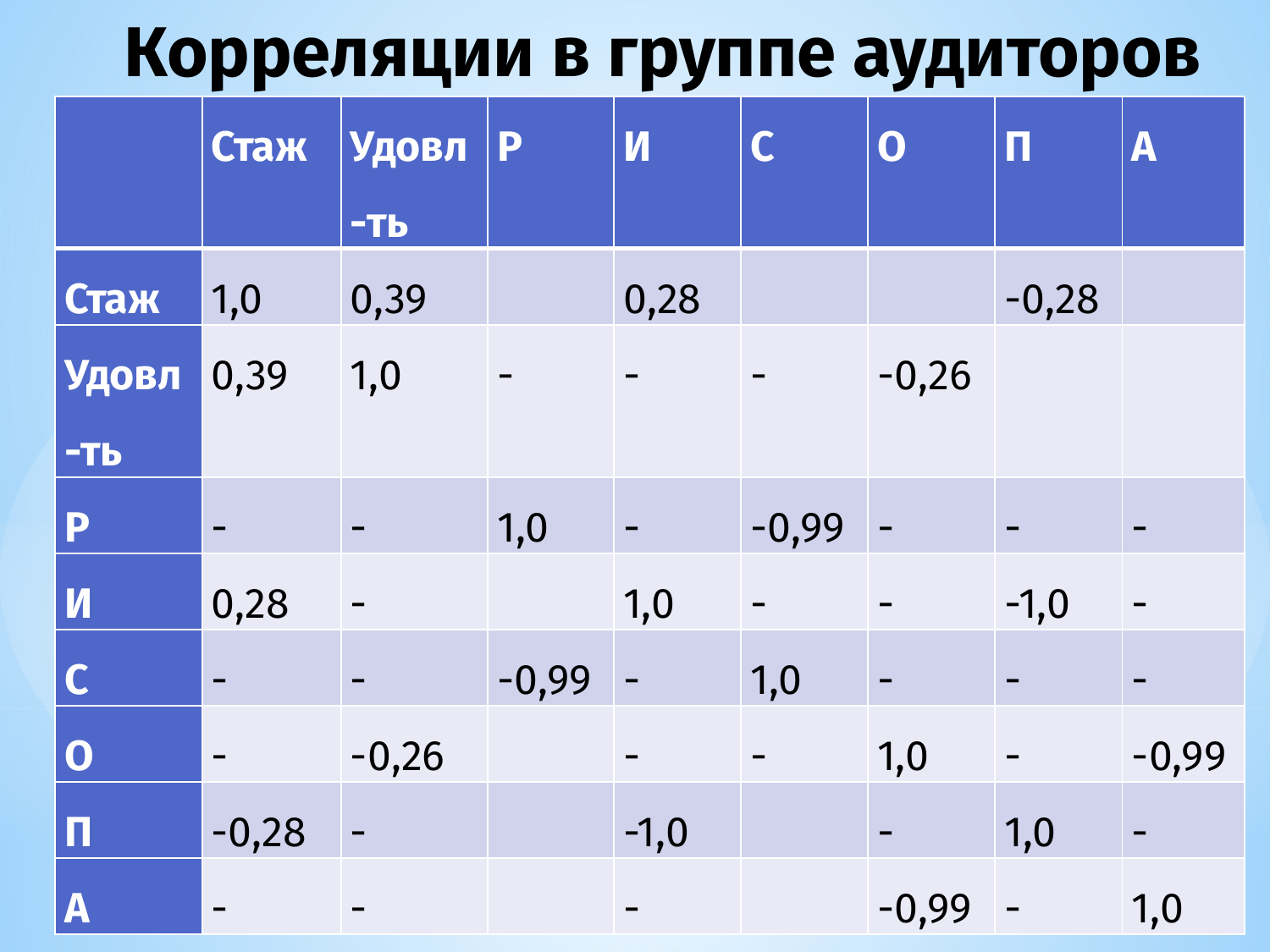

# Корреляции в группе аудиторов
|  | Стаж | Удовл-ть | Р | И | С | О | П | А |
| --- | --- | --- | --- | --- | --- | --- | --- | --- |
| Стаж | 1,0 | 0,39 |  | 0,28 |  |  | -0,28 |  |
| Удовл-ть | 0,39 | 1,0 | - | - | - | -0,26 |  |  |
| Р | - | - | 1,0 | - | -0,99 | - | - | - |
| И | 0,28 | - |  | 1,0 | - | - | -1,0 | - |
| С | - | - | -0,99 | - | 1,0 | - | - | - |
| О | - | -0,26 |  | - | - | 1,0 | - | -0,99 |
| П | -0,28 | - |  | -1,0 |  | - | 1,0 | - |
| А | - | - |  | - |  | -0,99 | - | 1,0 |